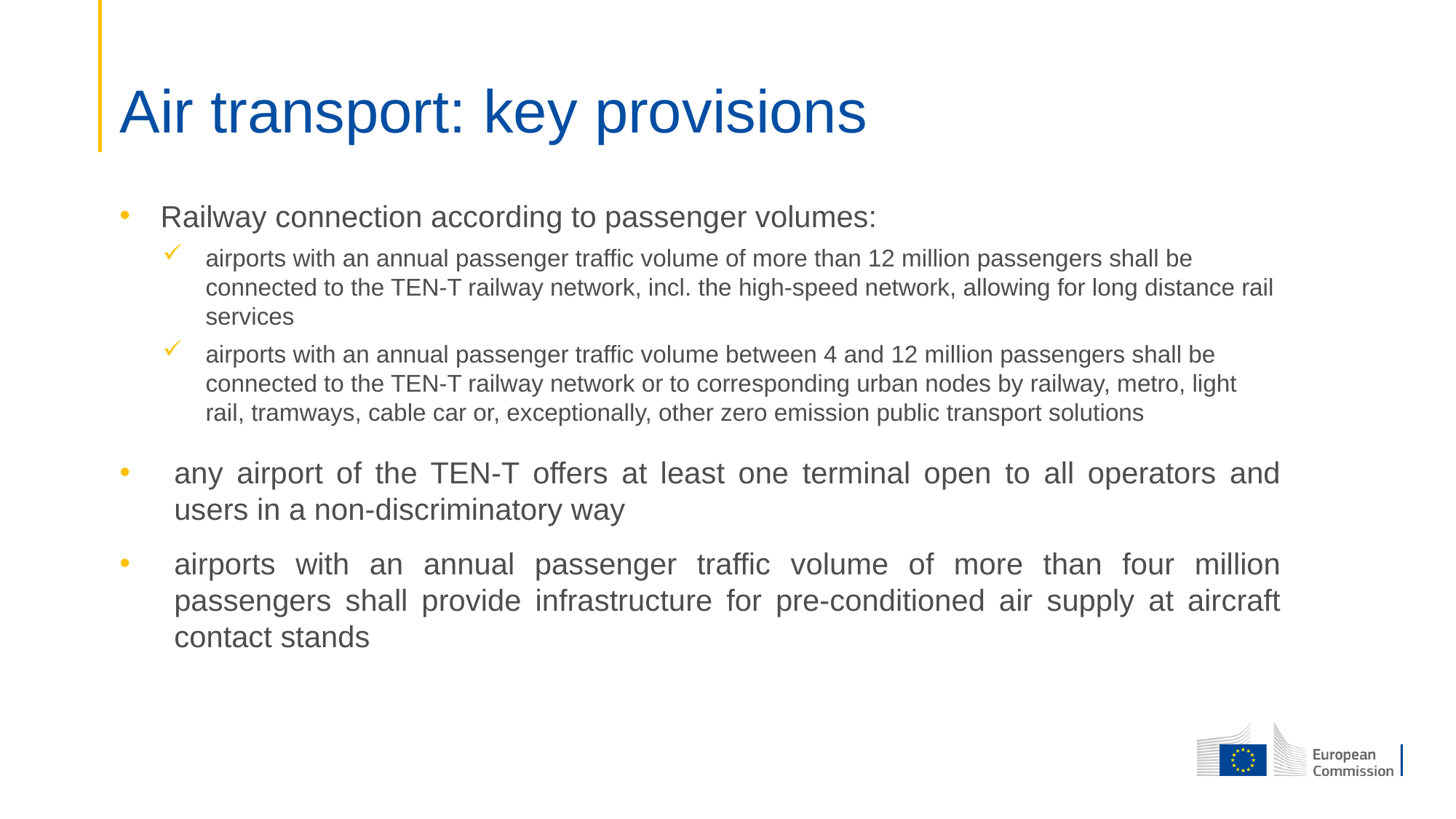

# Air transport: key provisions
Railway connection according to passenger volumes:
airports with an annual passenger traffic volume of more than 12 million passengers shall be connected to the TEN-T railway network, incl. the high-speed network, allowing for long distance rail services
airports with an annual passenger traffic volume between 4 and 12 million passengers shall be connected to the TEN-T railway network or to corresponding urban nodes by railway, metro, light rail, tramways, cable car or, exceptionally, other zero emission public transport solutions
any airport of the TEN-T offers at least one terminal open to all operators and users in a non-discriminatory way
airports with an annual passenger traffic volume of more than four million passengers shall provide infrastructure for pre-conditioned air supply at aircraft contact stands